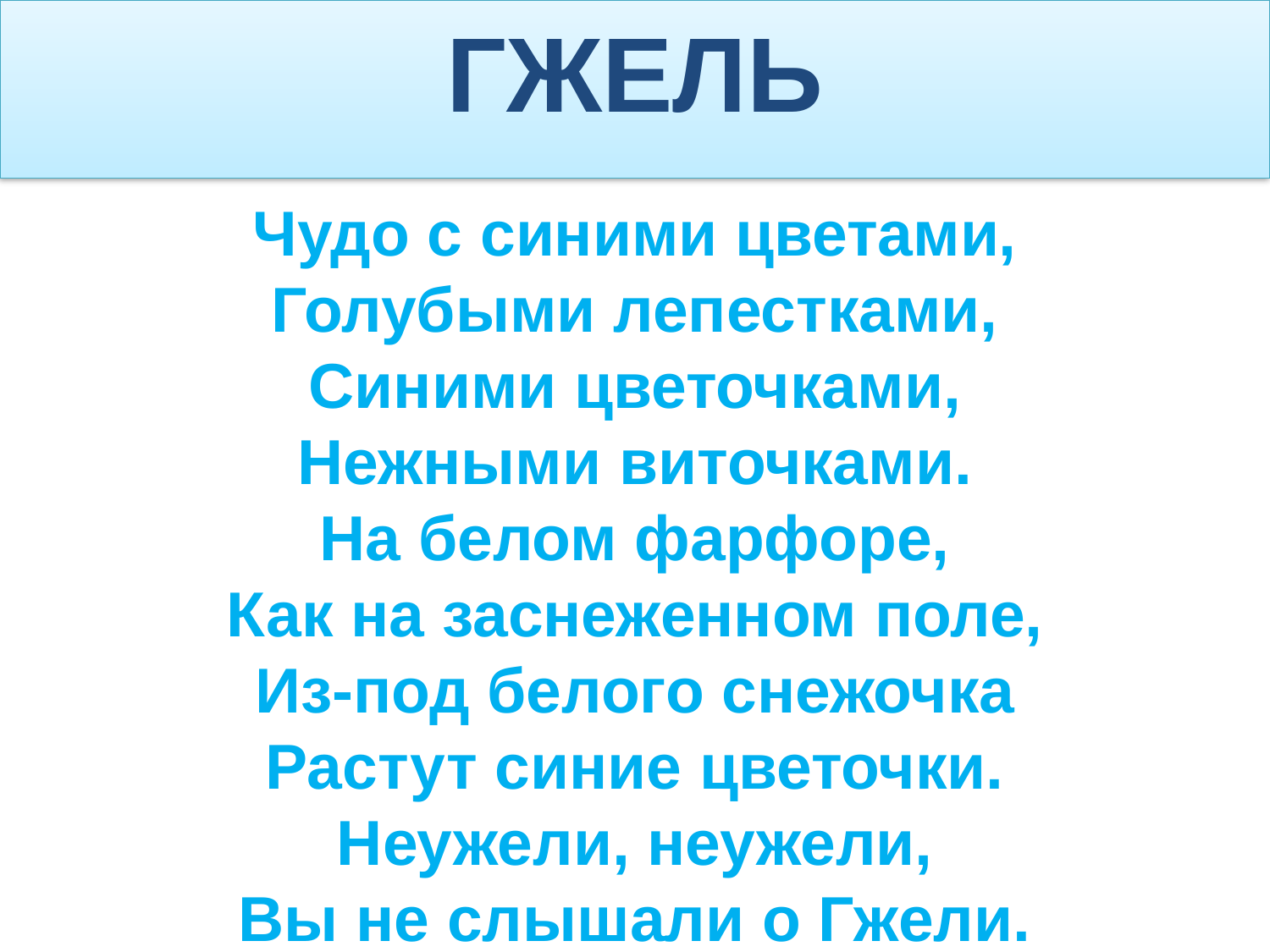

ГЖЕЛЬ
Чудо с синими цветами,
Голубыми лепестками,
Синими цветочками,
Нежными виточками.
На белом фарфоре,
Как на заснеженном поле,
Из-под белого снежочка
Растут синие цветочки.
Неужели, неужели,
Вы не слышали о Гжели.